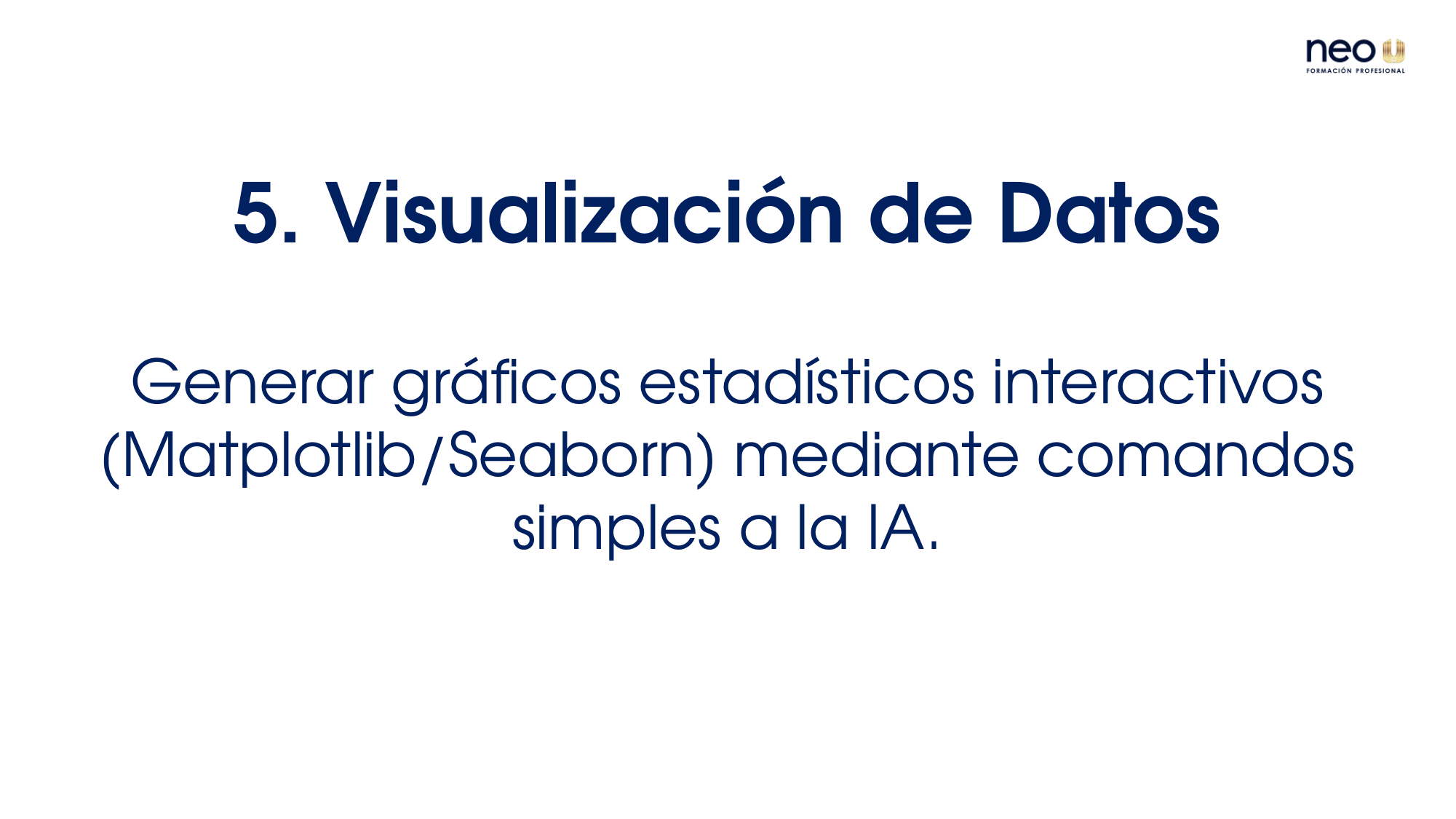

5. Visualización de Datos
Generar gráficos estadísticos interactivos (Matplotlib/Seaborn) mediante comandos simples a la IA.